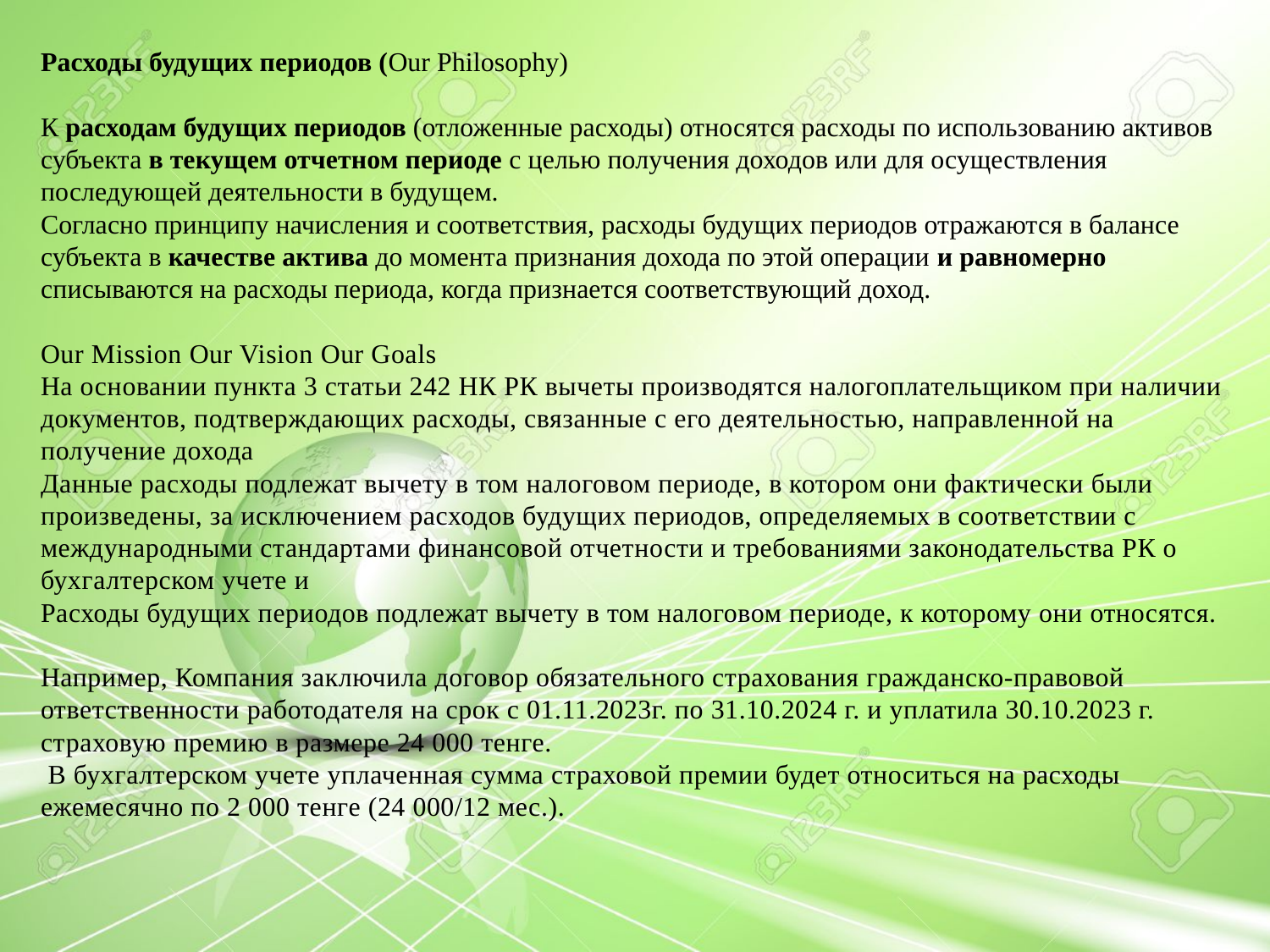

Расходы будущих периодов (Our Philosophy)

К расходам будущих периодов (отложенные расходы) относятся расходы по использованию активов субъекта в текущем отчетном периоде с целью получения доходов или для осуществления последующей деятельности в будущем.
Согласно принципу начисления и соответствия, расходы будущих периодов отражаются в балансе субъекта в качестве актива до момента признания дохода по этой операции и равномерно списываются на расходы периода, когда признается соответствующий доход.

Our Mission Our Vision Our Goals
На основании пункта 3 статьи 242 НК РК вычеты производятся налогоплательщиком при наличии документов, подтверждающих расходы, связанные с его деятельностью, направленной на получение дохода
Данные расходы подлежат вычету в том налоговом периоде, в котором они фактически были произведены, за исключением расходов будущих периодов, определяемых в соответствии с международными стандартами финансовой отчетности и требованиями законодательства РК о бухгалтерском учете и
Расходы будущих периодов подлежат вычету в том налоговом периоде, к которому они относятся.

Например, Компания заключила договор обязательного страхования гражданско-правовой ответственности работодателя на срок с 01.11.2023г. по 31.10.2024 г. и уплатила 30.10.2023 г. страховую премию в размере 24 000 тенге.
 В бухгалтерском учете уплаченная сумма страховой премии будет относиться на расходы ежемесячно по 2 000 тенге (24 000/12 мес.).